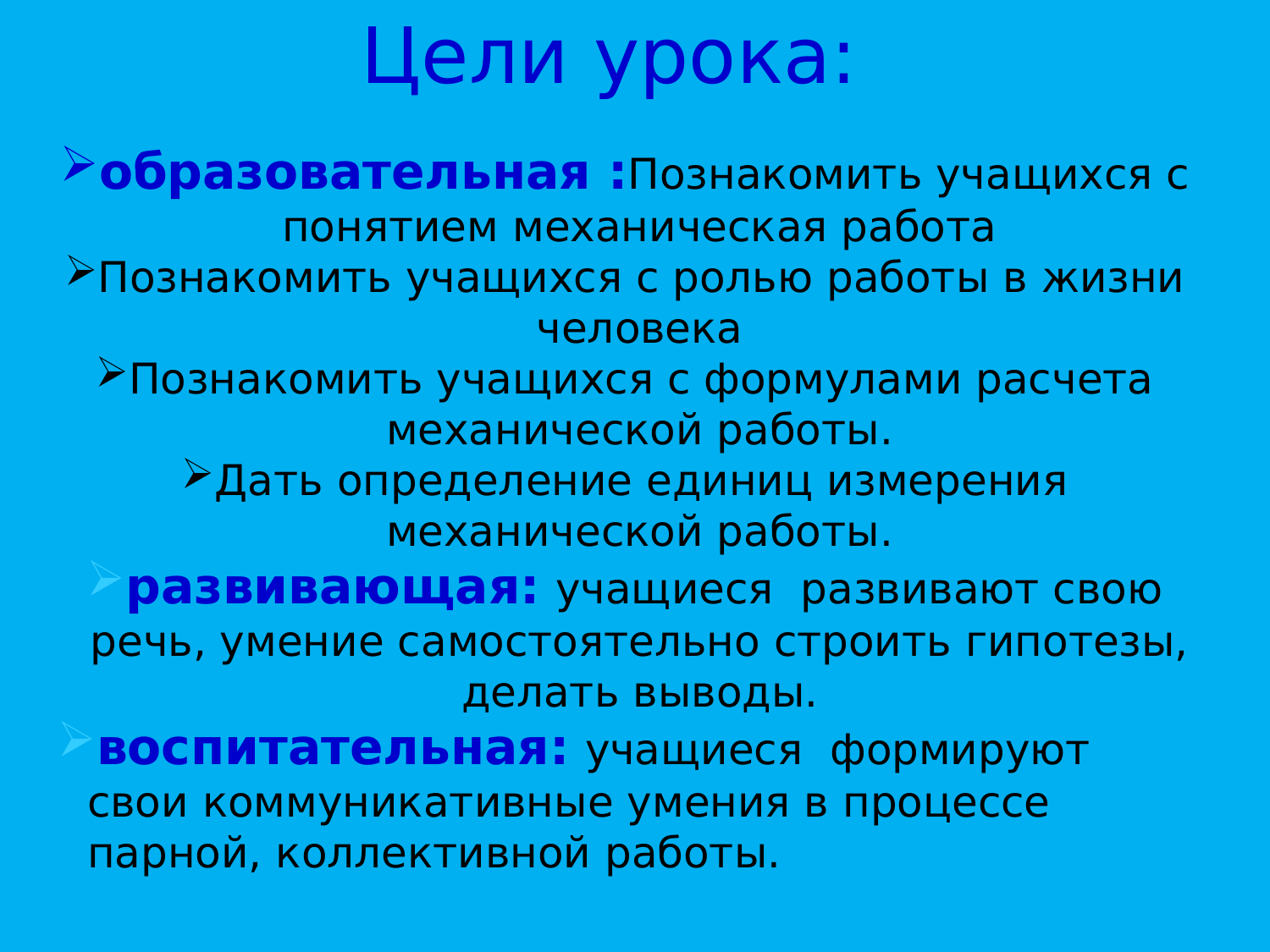

Цели урока:
образовательная :Познакомить учащихся с понятием механическая работа
Познакомить учащихся с ролью работы в жизни человека
Познакомить учащихся с формулами расчета механической работы.
Дать определение единиц измерения механической работы.
развивающая: учащиеся  развивают свою речь, умение самостоятельно строить гипотезы, делать выводы.
воспитательная: учащиеся  формируют свои коммуникативные умения в процессе парной, коллективной работы.